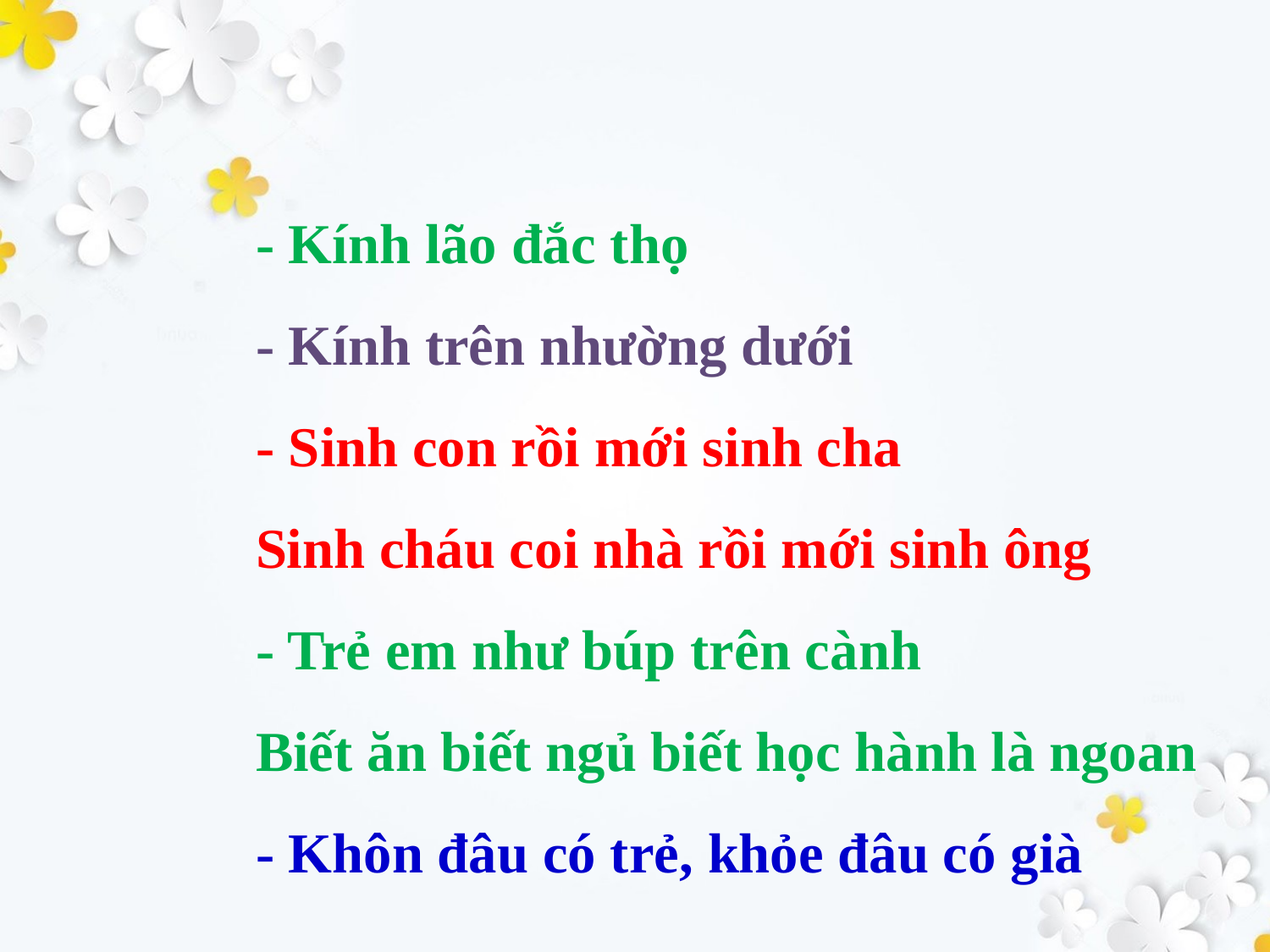

- Kính lão đắc thọ
- Kính trên nhường dưới
- Sinh con rồi mới sinh cha 
Sinh cháu coi nhà rồi mới sinh ông 
- Trẻ em như búp trên cành 
Biết ăn biết ngủ biết học hành là ngoan 
- Khôn đâu có trẻ, khỏe đâu có già